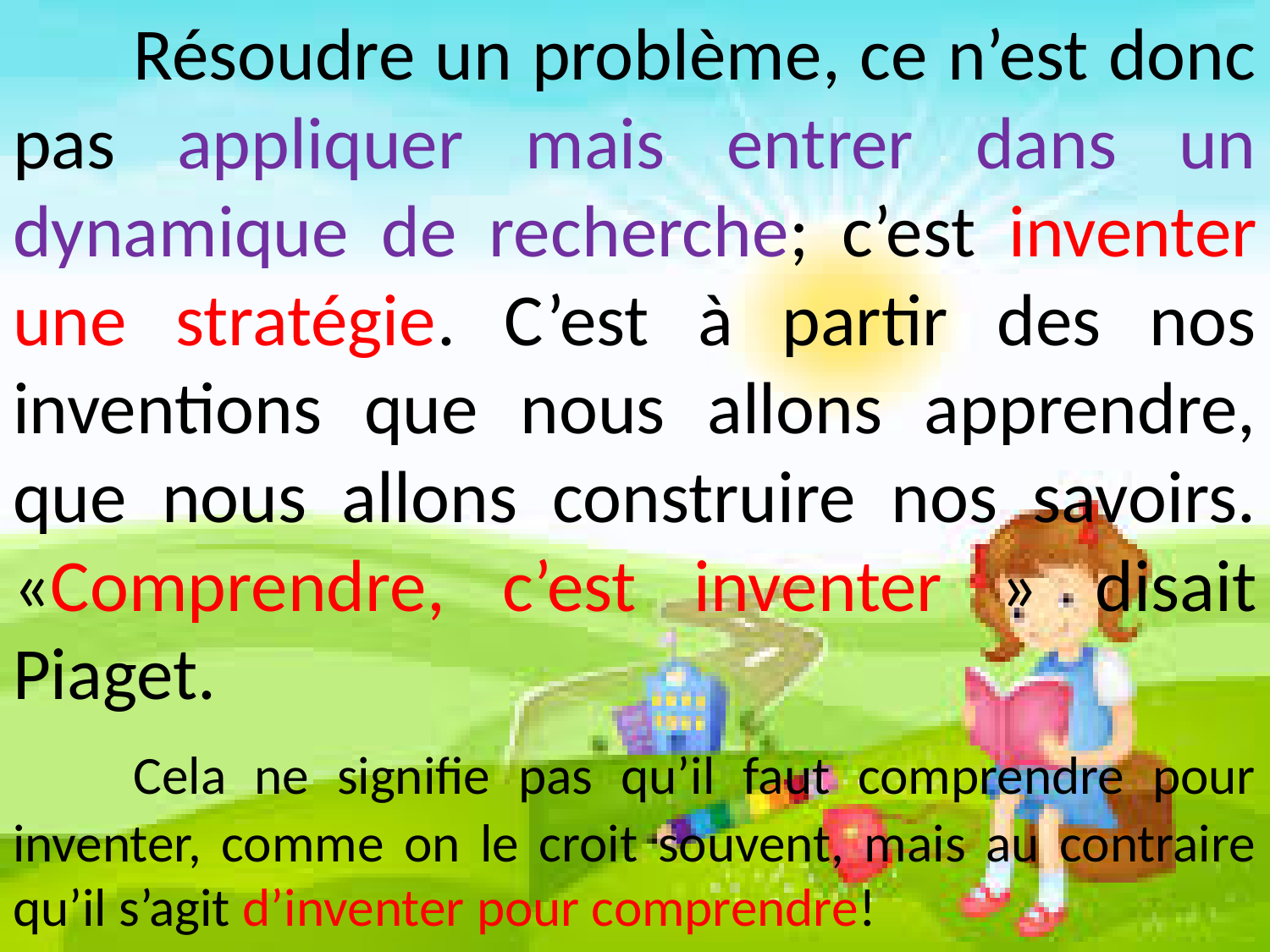

Résoudre un problème, ce n’est donc pas appliquer mais entrer dans un dynamique de recherche; c’est inventer une stratégie. C’est à partir des nos inventions que nous allons apprendre, que nous allons construire nos savoirs. «Comprendre, c’est inventer » disait Piaget.
	Cela ne signifie pas qu’il faut comprendre pour inventer, comme on le croit souvent, mais au contraire qu’il s’agit d’inventer pour comprendre!